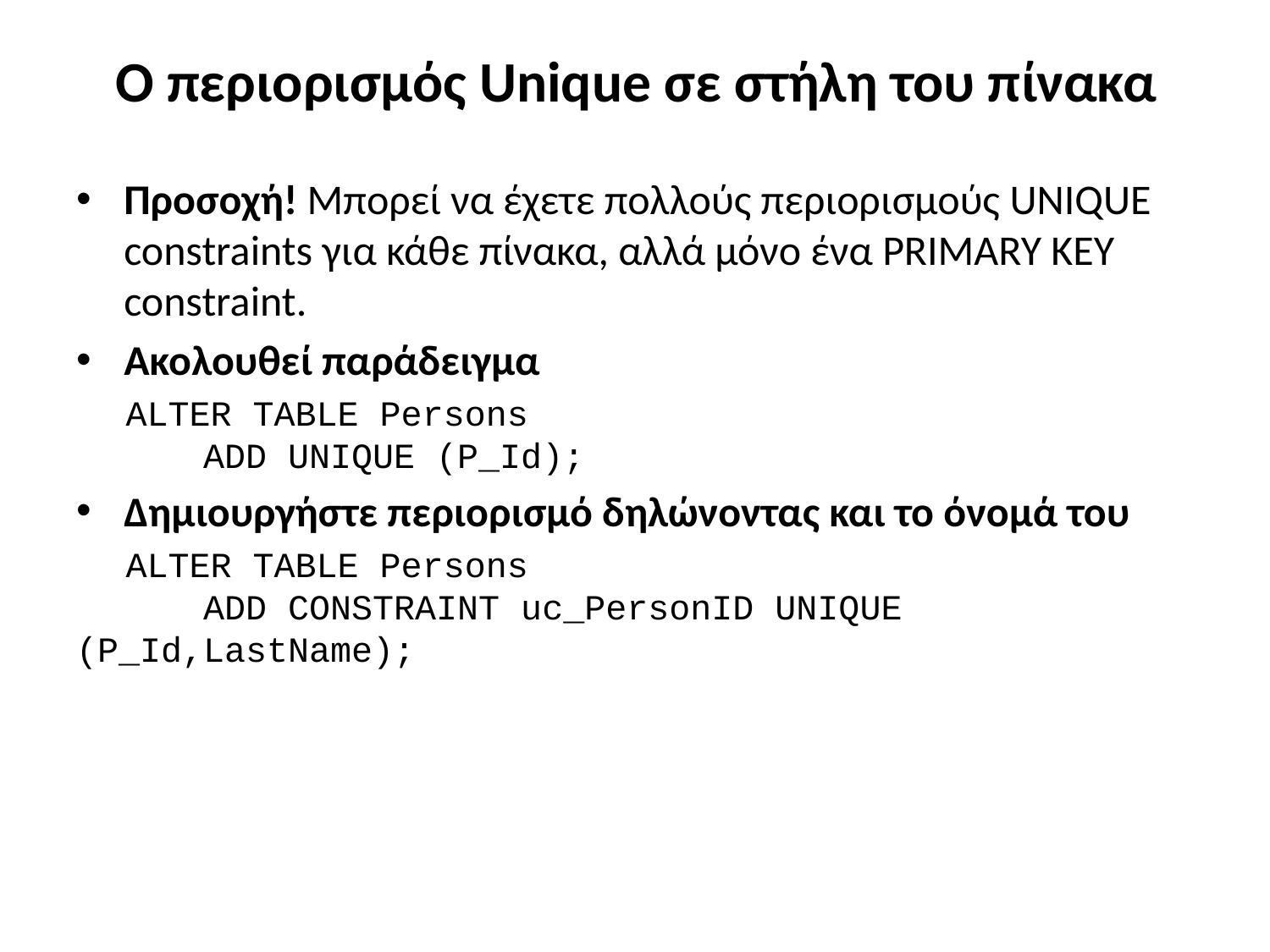

# Ο περιορισμός Unique σε στήλη του πίνακα
Προσοχή! Μπορεί να έχετε πολλούς περιορισμούς UNIQUE constraints για κάθε πίνακα, αλλά μόνο ένα PRIMARY KEY constraint.
Ακολουθεί παράδειγμα
ALTER TABLE Persons
      ADD UNIQUE (P_Id);
Δημιουργήστε περιορισμό δηλώνοντας και το όνομά του
ALTER TABLE Persons
      ADD CONSTRAINT uc_PersonID UNIQUE (P_Id,LastName);